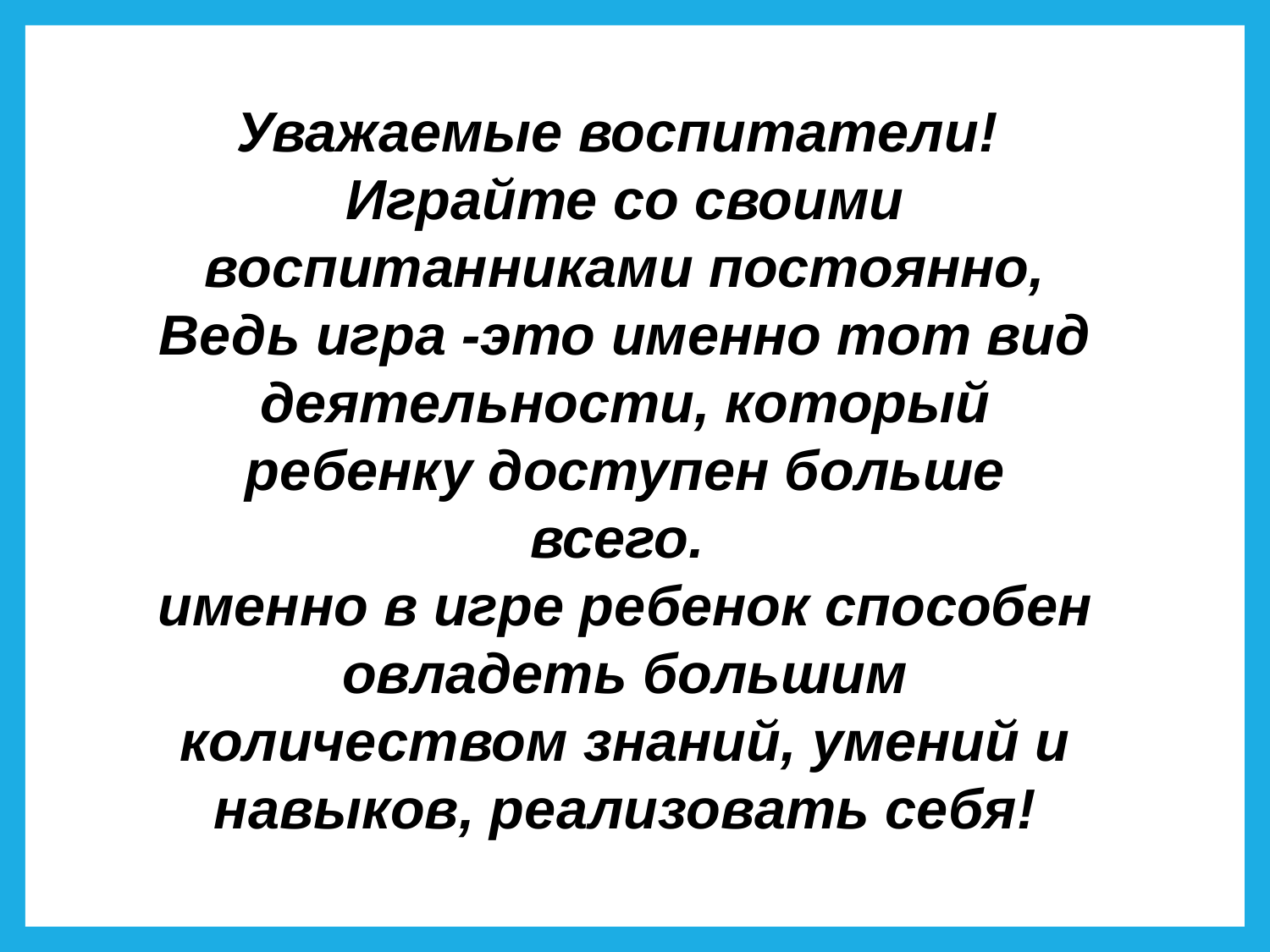

Уважаемые воспитатели!
Играйте со своими воспитанниками постоянно,
Ведь игра -это именно тот вид деятельности, который ребенку доступен больше всего.
именно в игре ребенок способен овладеть большим количеством знаний, умений и навыков, реализовать себя!